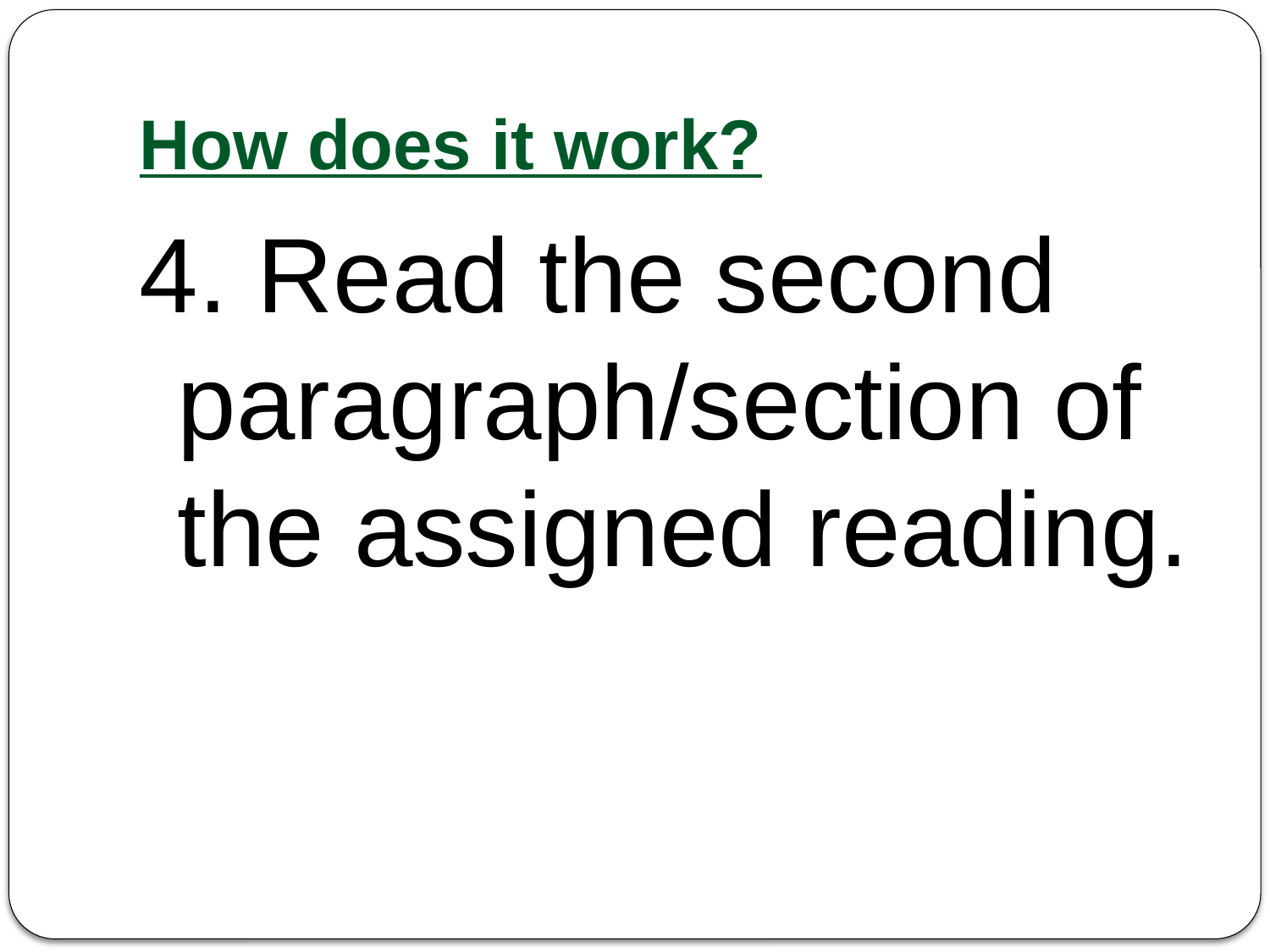

# How does it work?
4. Read the second paragraph/section of the assigned reading.